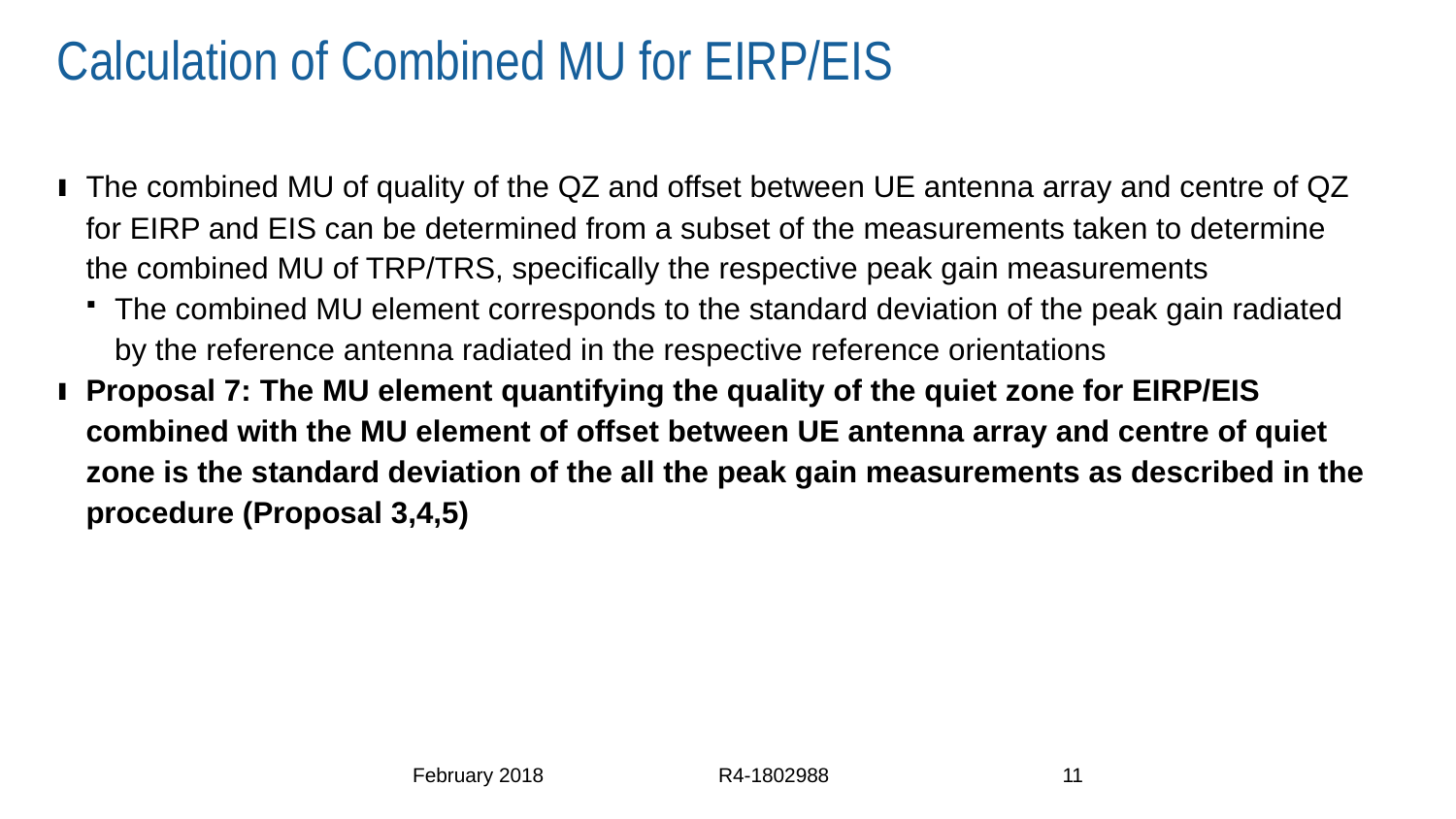

# Calculation of Combined MU for EIRP/EIS
The combined MU of quality of the QZ and offset between UE antenna array and centre of QZ for EIRP and EIS can be determined from a subset of the measurements taken to determine the combined MU of TRP/TRS, specifically the respective peak gain measurements
The combined MU element corresponds to the standard deviation of the peak gain radiated by the reference antenna radiated in the respective reference orientations
Proposal 7: The MU element quantifying the quality of the quiet zone for EIRP/EIS combined with the MU element of offset between UE antenna array and centre of quiet zone is the standard deviation of the all the peak gain measurements as described in the procedure (Proposal 3,4,5)

February 2018
R4-1802988
11